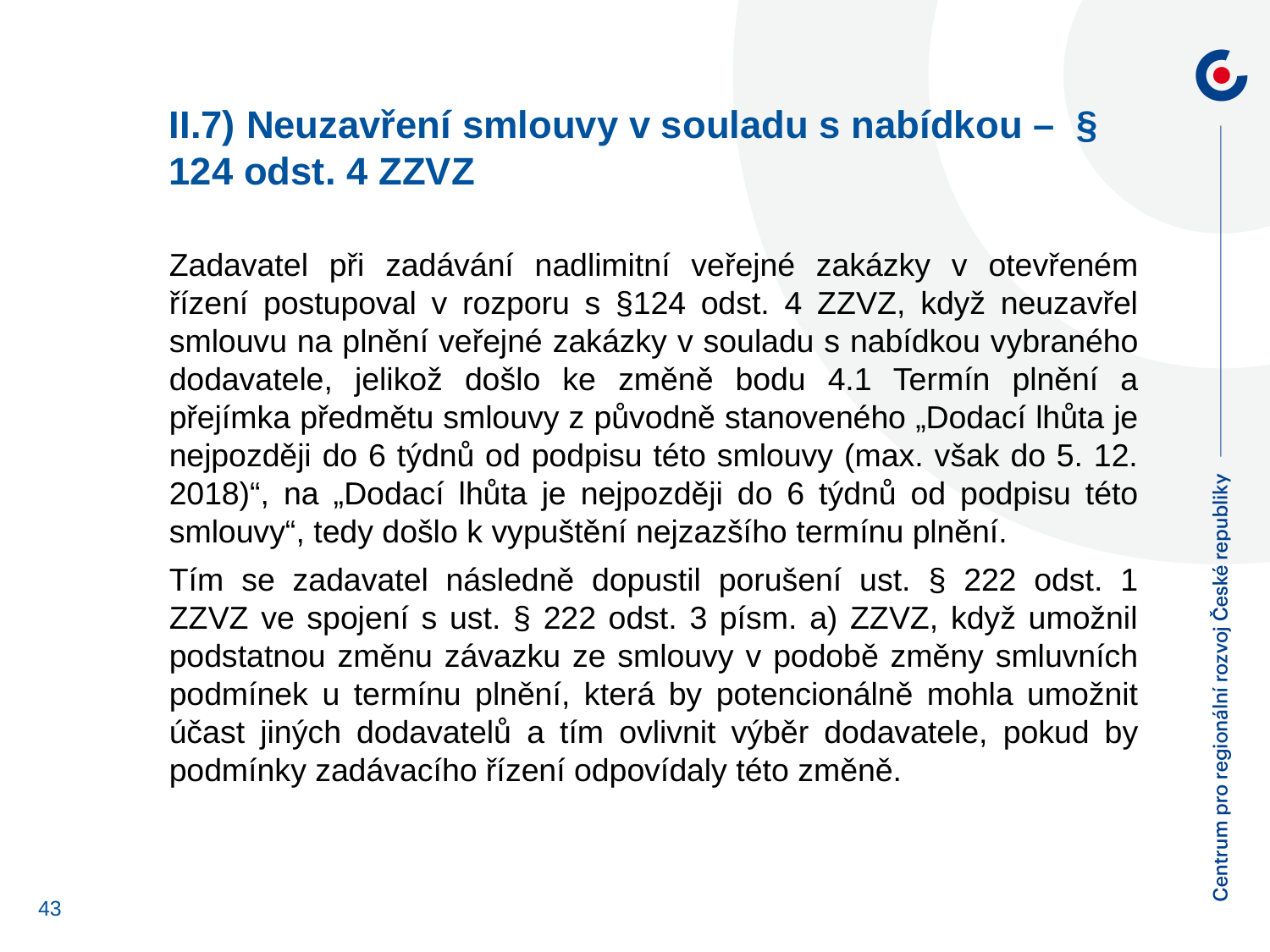

II.7) Neuzavření smlouvy v souladu s nabídkou –  § 124 odst. 4 ZZVZ
Zadavatel při zadávání nadlimitní veřejné zakázky v otevřeném řízení postupoval v rozporu s §124 odst. 4 ZZVZ, když neuzavřel smlouvu na plnění veřejné zakázky v souladu s nabídkou vybraného dodavatele, jelikož došlo ke změně bodu 4.1 Termín plnění a přejímka předmětu smlouvy z původně stanoveného „Dodací lhůta je nejpozději do 6 týdnů od podpisu této smlouvy (max. však do 5. 12. 2018)“, na „Dodací lhůta je nejpozději do 6 týdnů od podpisu této smlouvy“, tedy došlo k vypuštění nejzazšího termínu plnění.
Tím se zadavatel následně dopustil porušení ust. § 222 odst. 1 ZZVZ ve spojení s ust. § 222 odst. 3 písm. a) ZZVZ, když umožnil podstatnou změnu závazku ze smlouvy v podobě změny smluvních podmínek u termínu plnění, která by potencionálně mohla umožnit účast jiných dodavatelů a tím ovlivnit výběr dodavatele, pokud by podmínky zadávacího řízení odpovídaly této změně.

43